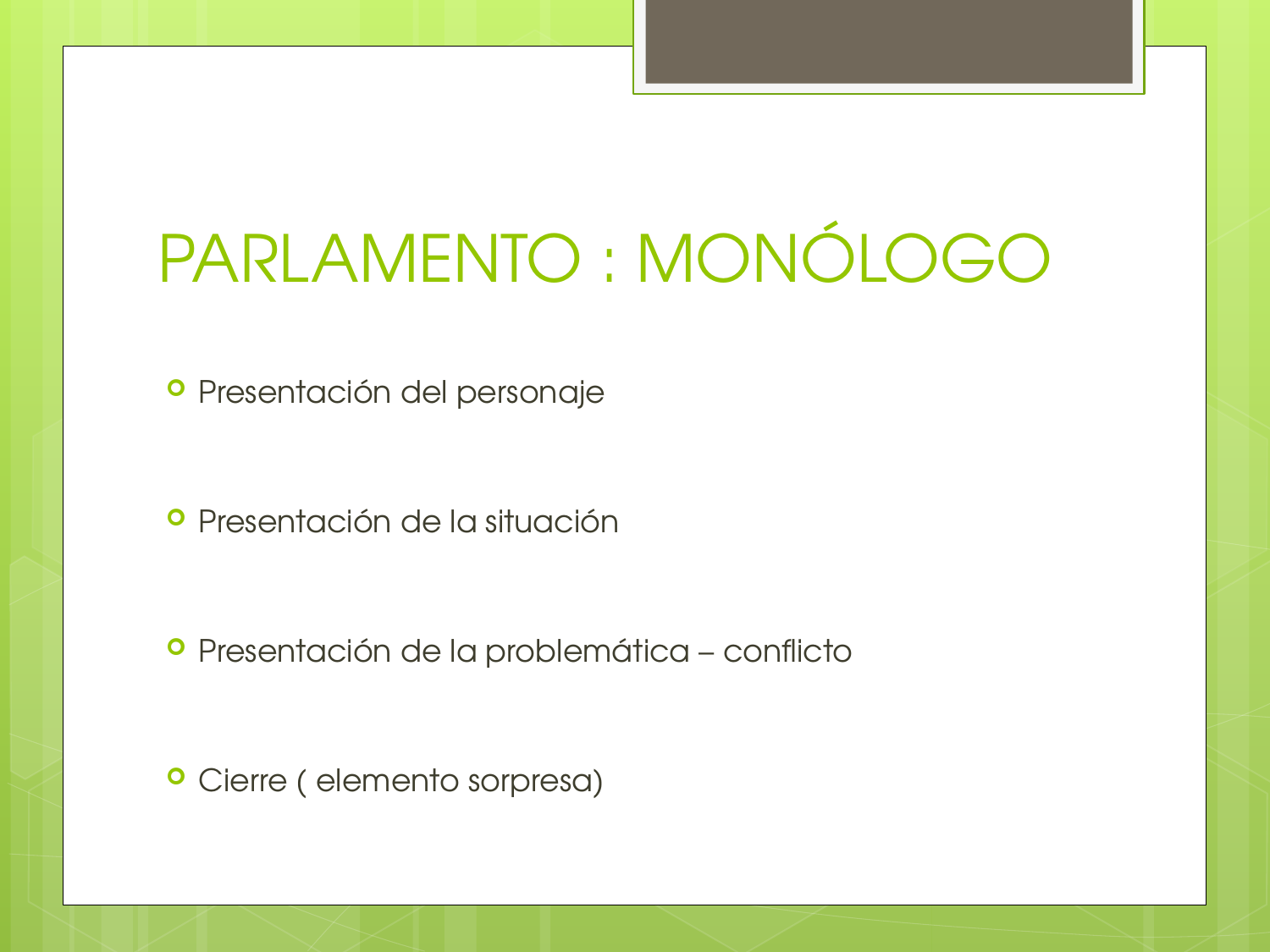

# PARLAMENTO : MONÓLOGO

Presentación del personaje

Presentación de la situación

Presentación de la problemática – conflicto

Cierre ( elemento sorpresa)